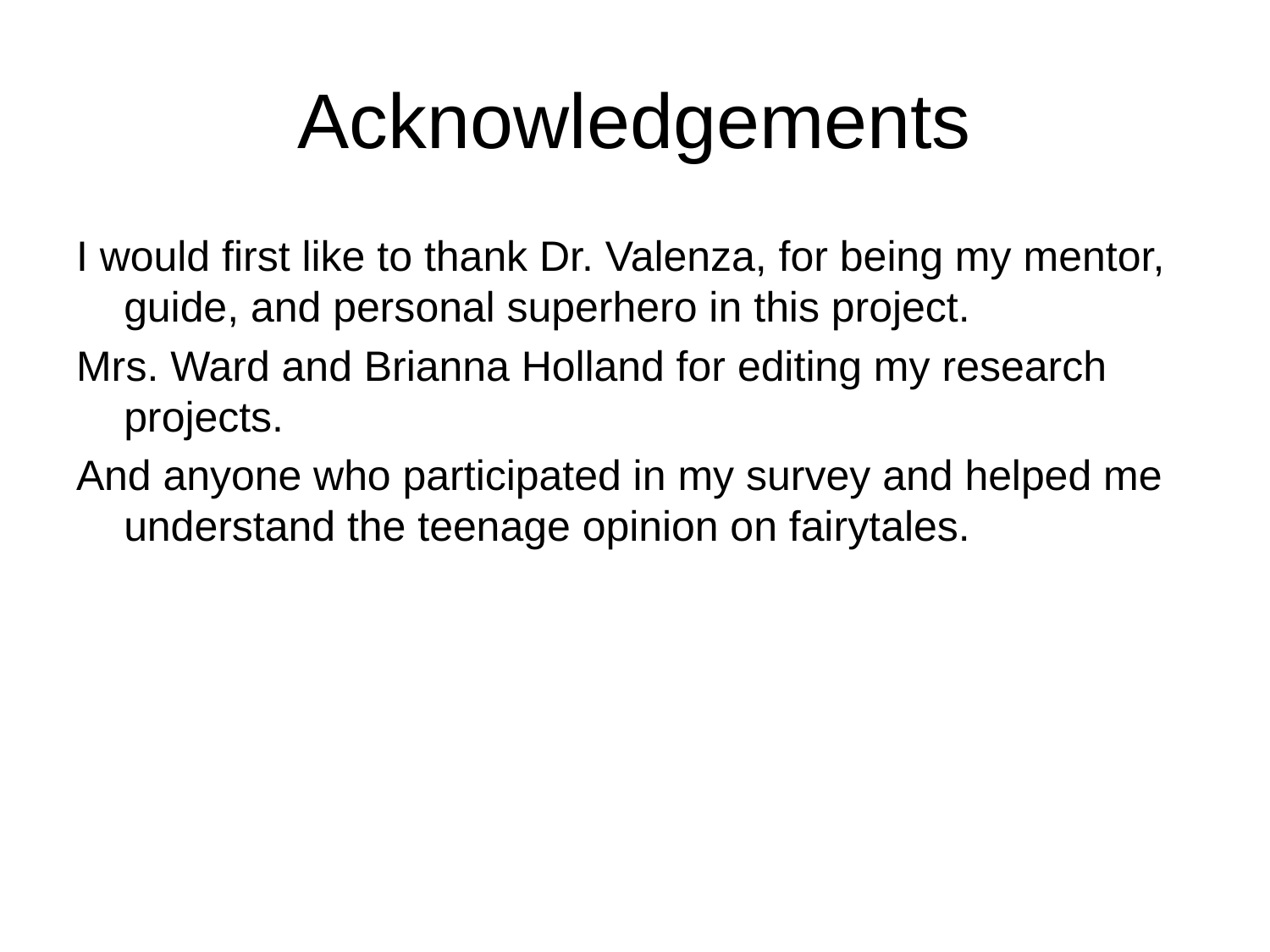

# Acknowledgements
I would first like to thank Dr. Valenza, for being my mentor, guide, and personal superhero in this project.
Mrs. Ward and Brianna Holland for editing my research projects.
And anyone who participated in my survey and helped me understand the teenage opinion on fairytales.